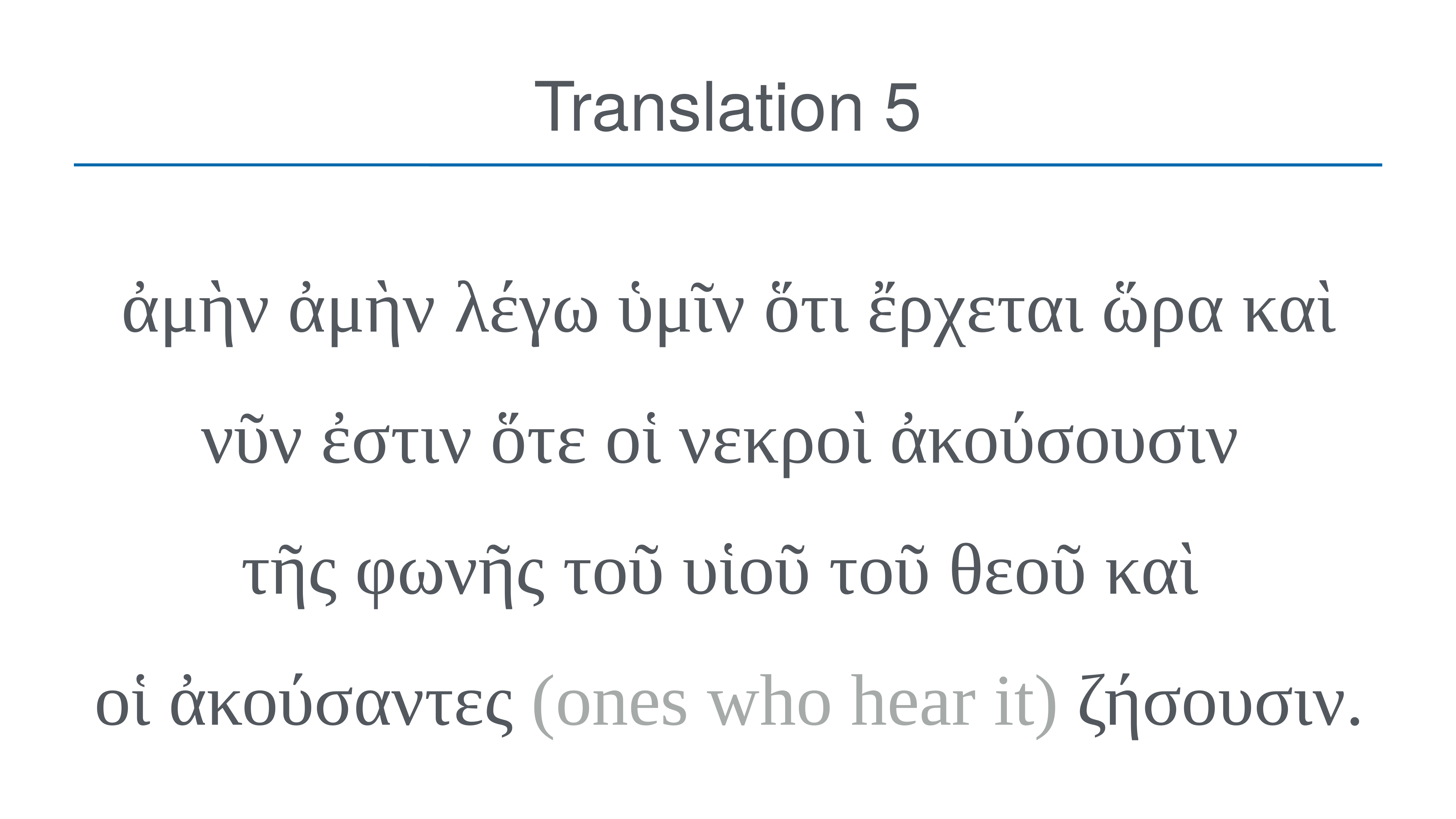

# Translation 5
ἀμὴν ἀμὴν λέγω ὑμῖν ὅτι ἔρχεται ὥρα καὶ νῦν ἐστιν ὅτε οἱ νεκροὶ ἀκούσουσιν
τῆς φωνῆς τοῦ υἱοῦ τοῦ θεοῦ καὶ
οἱ ἀκούσαντες (ones who hear it) ζήσουσιν.